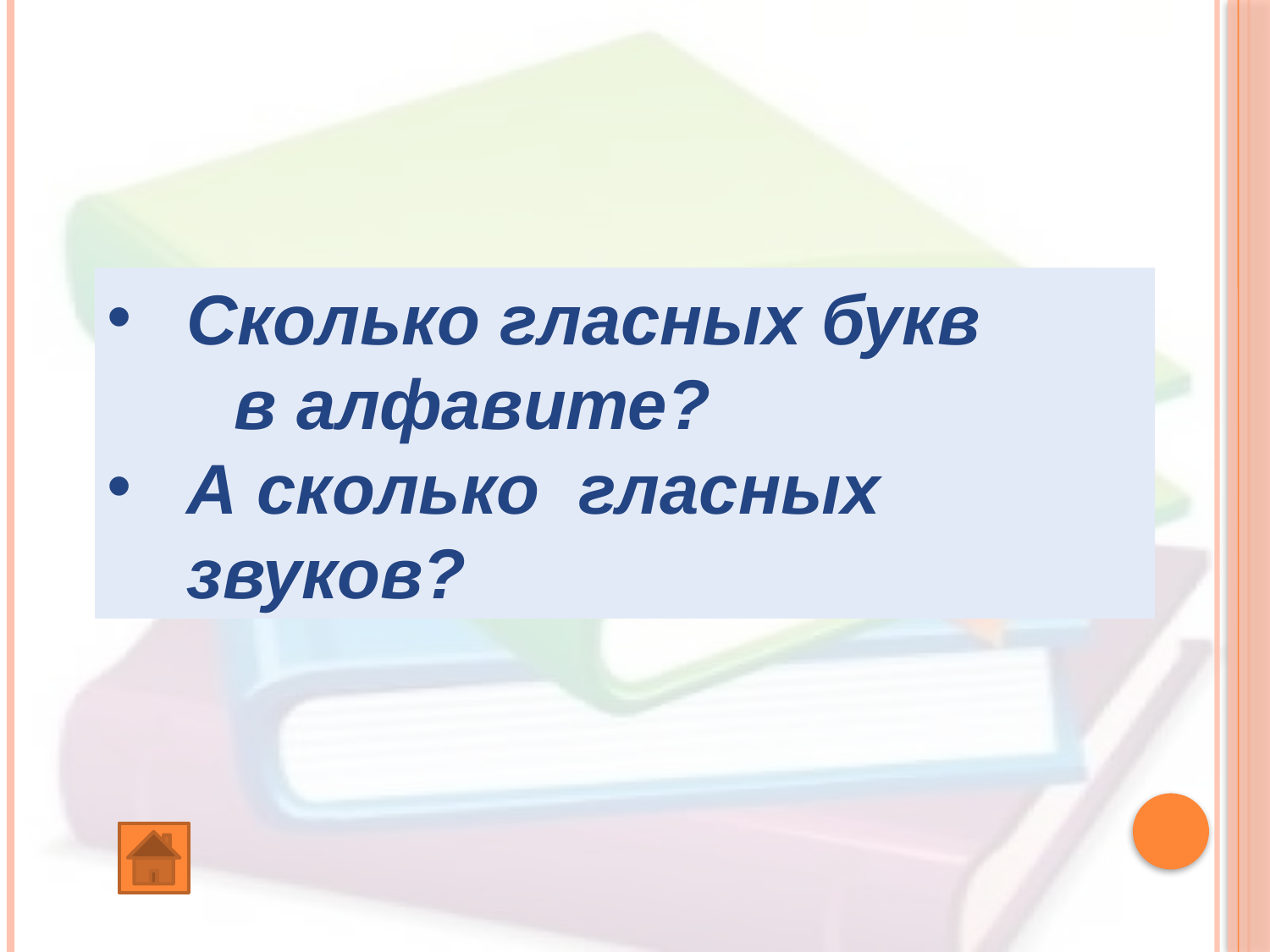

Сколько гласных букв
	в алфавите?
А сколько  гласных звуков?